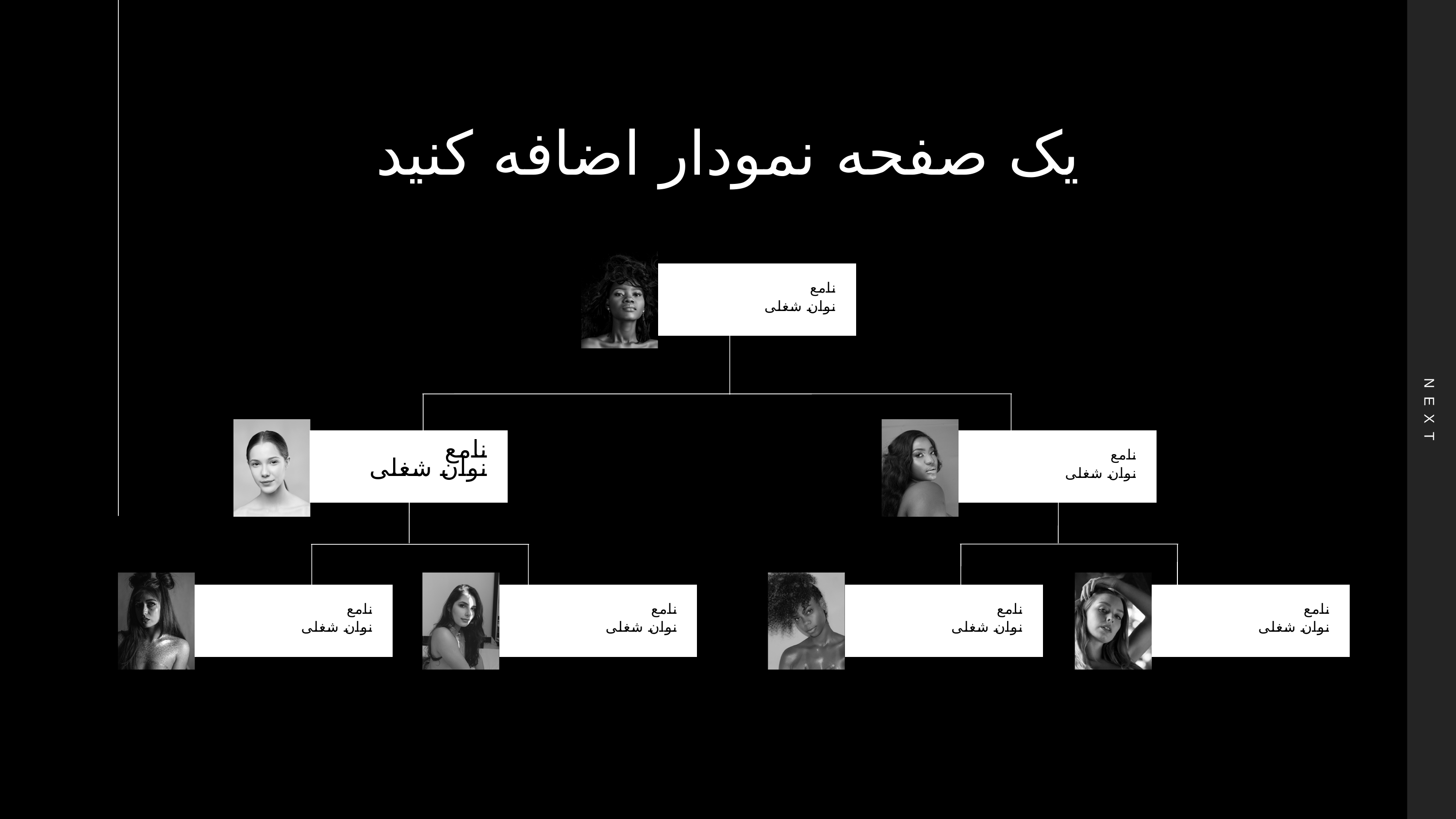

یک صفحه نمودار اضافه کنید

نامع
نوان شغلی

NEXT

نامع
نوان شغلی

نامع
نوان شغلی

نامع
نوان شغلی

نامع
نوان شغلی

نامع
نوان شغلی

نامع
نوان شغلی